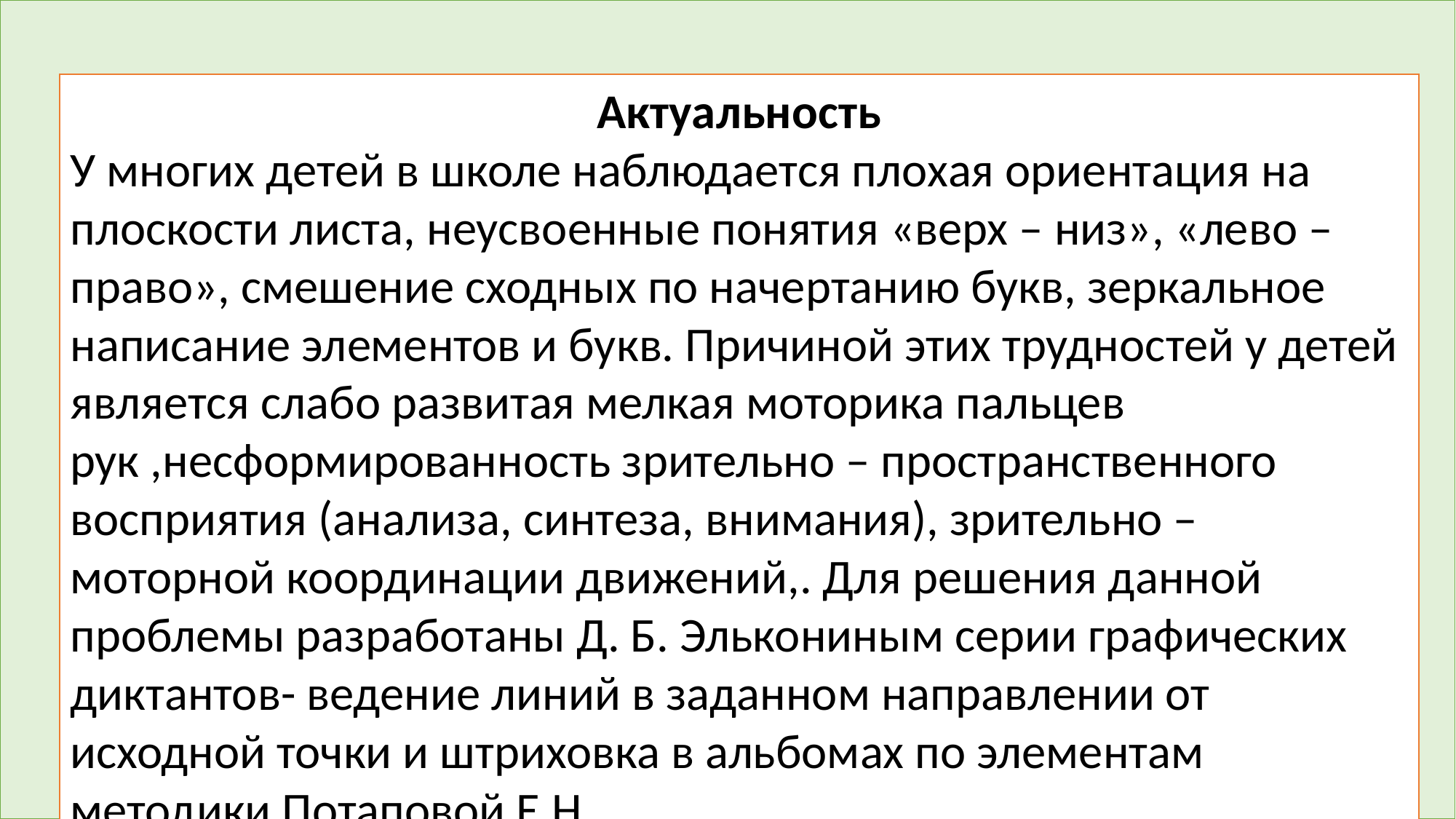

#
Актуальность
У многих детей в школе наблюдается плохая ориентация на плоскости листа, неусвоенные понятия «верх – низ», «лево – право», смешение сходных по начертанию букв, зеркальное написание элементов и букв. Причиной этих трудностей у детей является слабо развитая мелкая моторика пальцев рук ,несформированность зрительно – пространственного восприятия (анализа, синтеза, внимания), зрительно – моторной координации движений,. Для решения данной проблемы разработаны Д. Б. Элькониным серии графических диктантов- ведение линий в заданном направлении от исходной точки и штриховка в альбомах по элементам методики Потаповой Е.Н.